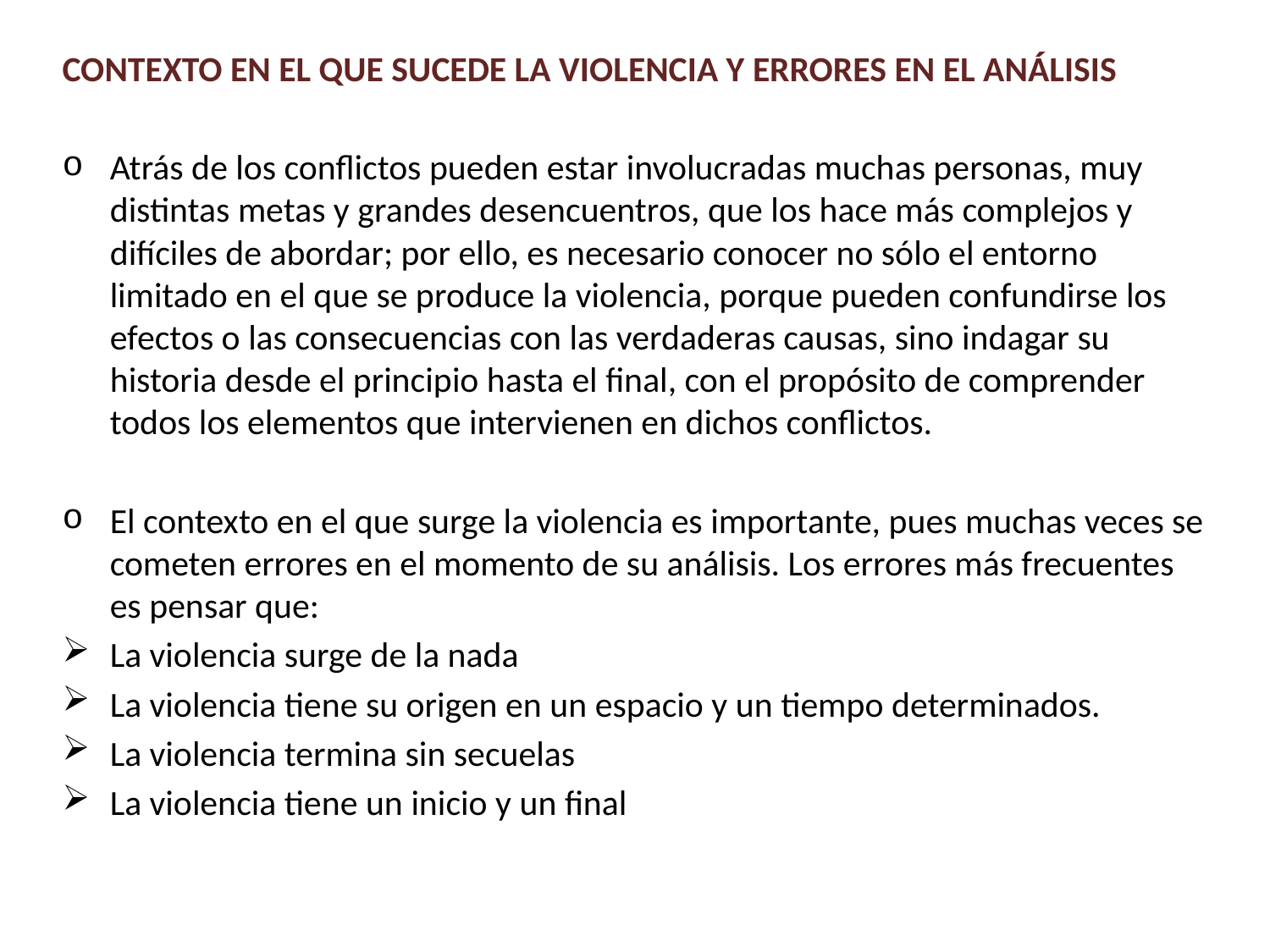

CONTEXTO EN EL QUE SUCEDE LA VIOLENCIA Y ERRORES EN EL ANÁLISIS

Atrás de los conflictos pueden estar involucradas muchas personas, muy distintas metas y grandes desencuentros, que los hace más complejos y difíciles de abordar; por ello, es necesario conocer no sólo el entorno limitado en el que se produce la violencia, porque pueden confundirse los efectos o las consecuencias con las verdaderas causas, sino indagar su historia desde el principio hasta el final, con el propósito de comprender todos los elementos que intervienen en dichos conflictos.

El contexto en el que surge la violencia es importante, pues muchas veces se cometen errores en el momento de su análisis. Los errores más frecuentes es pensar que:
La violencia surge de la nada
La violencia tiene su origen en un espacio y un tiempo determinados.
La violencia termina sin secuelas
La violencia tiene un inicio y un final